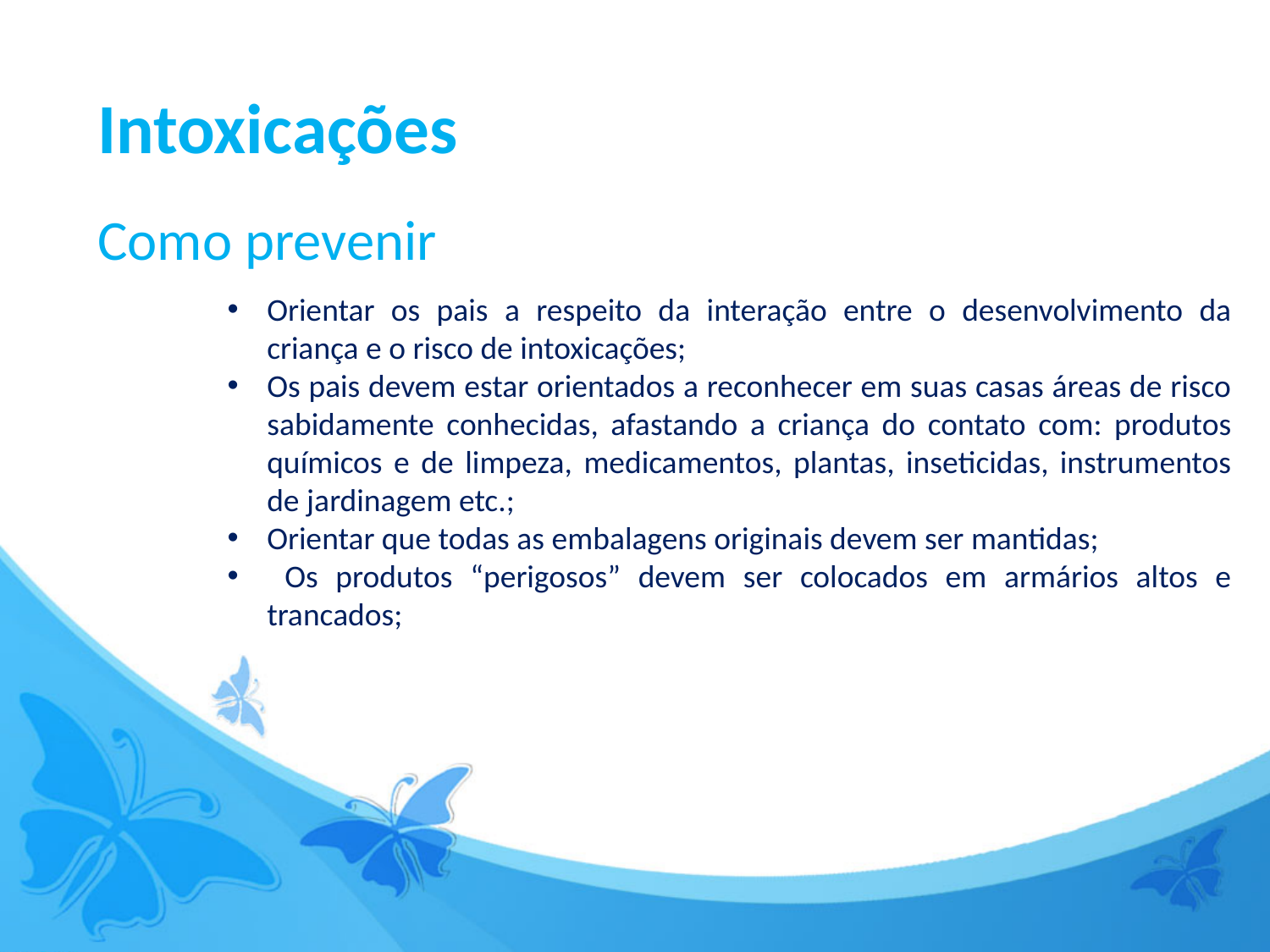

Intoxicações
Como prevenir
Orientar os pais a respeito da interação entre o desenvolvimento da criança e o risco de intoxicações;
Os pais devem estar orientados a reconhecer em suas casas áreas de risco sabidamente conhecidas, afastando a criança do contato com: produtos químicos e de limpeza, medicamentos, plantas, inseticidas, instrumentos de jardinagem etc.;
Orientar que todas as embalagens originais devem ser mantidas;
 Os produtos “perigosos” devem ser colocados em armários altos e trancados;